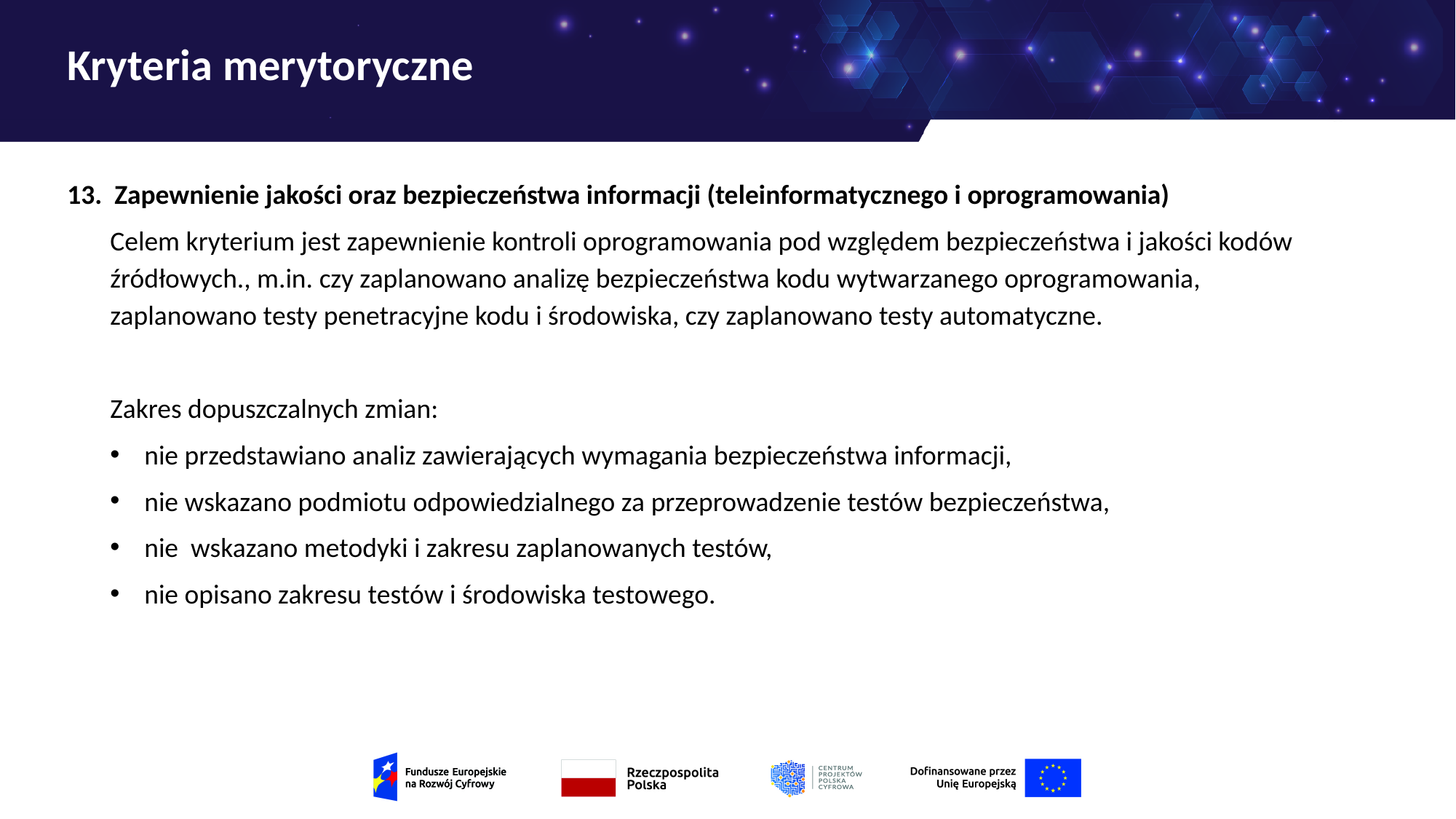

# Kryteria merytoryczne
13.  Zapewnienie jakości oraz bezpieczeństwa informacji (teleinformatycznego i oprogramowania)
Celem kryterium jest zapewnienie kontroli oprogramowania pod względem bezpieczeństwa i jakości kodów źródłowych., m.in. czy zaplanowano analizę bezpieczeństwa kodu wytwarzanego oprogramowania, zaplanowano testy penetracyjne kodu i środowiska, czy zaplanowano testy automatyczne.

Zakres dopuszczalnych zmian:
nie przedstawiano analiz zawierających wymagania bezpieczeństwa informacji,
nie wskazano podmiotu odpowiedzialnego za przeprowadzenie testów bezpieczeństwa,
nie  wskazano metodyki i zakresu zaplanowanych testów,
nie opisano zakresu testów i środowiska testowego.